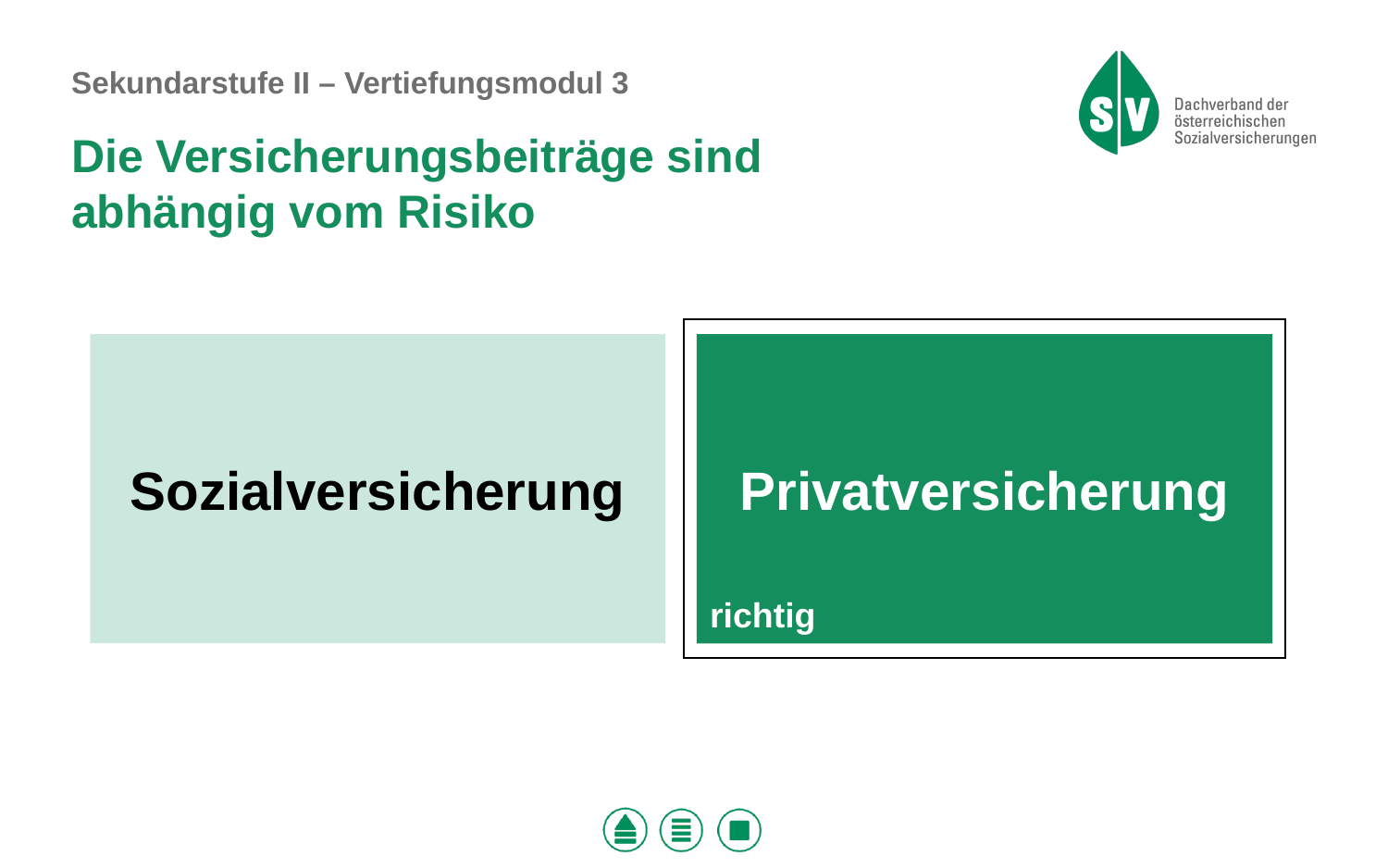

Die Versicherungsbeiträge sind
abhängig vom Risiko

Sozialversicherung
Privatversicherung
richtig
6